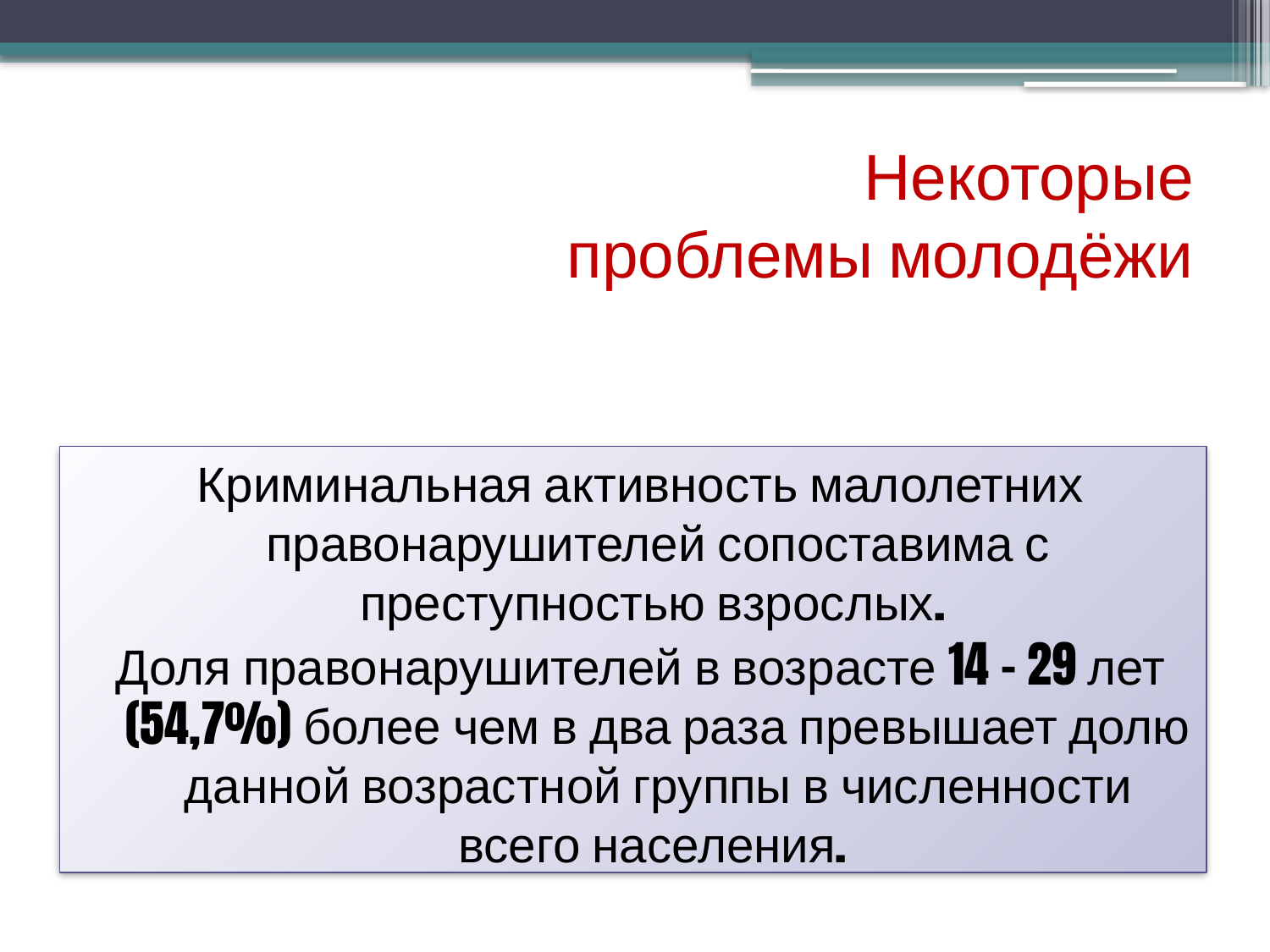

# Некоторые проблемы молодёжи

Криминальная активность малолетних правонарушителей сопоставима с преступностью взрослых.
Доля правонарушителей в возрасте 14 – 29 лет (54,7%) более чем в два раза превышает долю данной возрастной группы в численности всего населения.